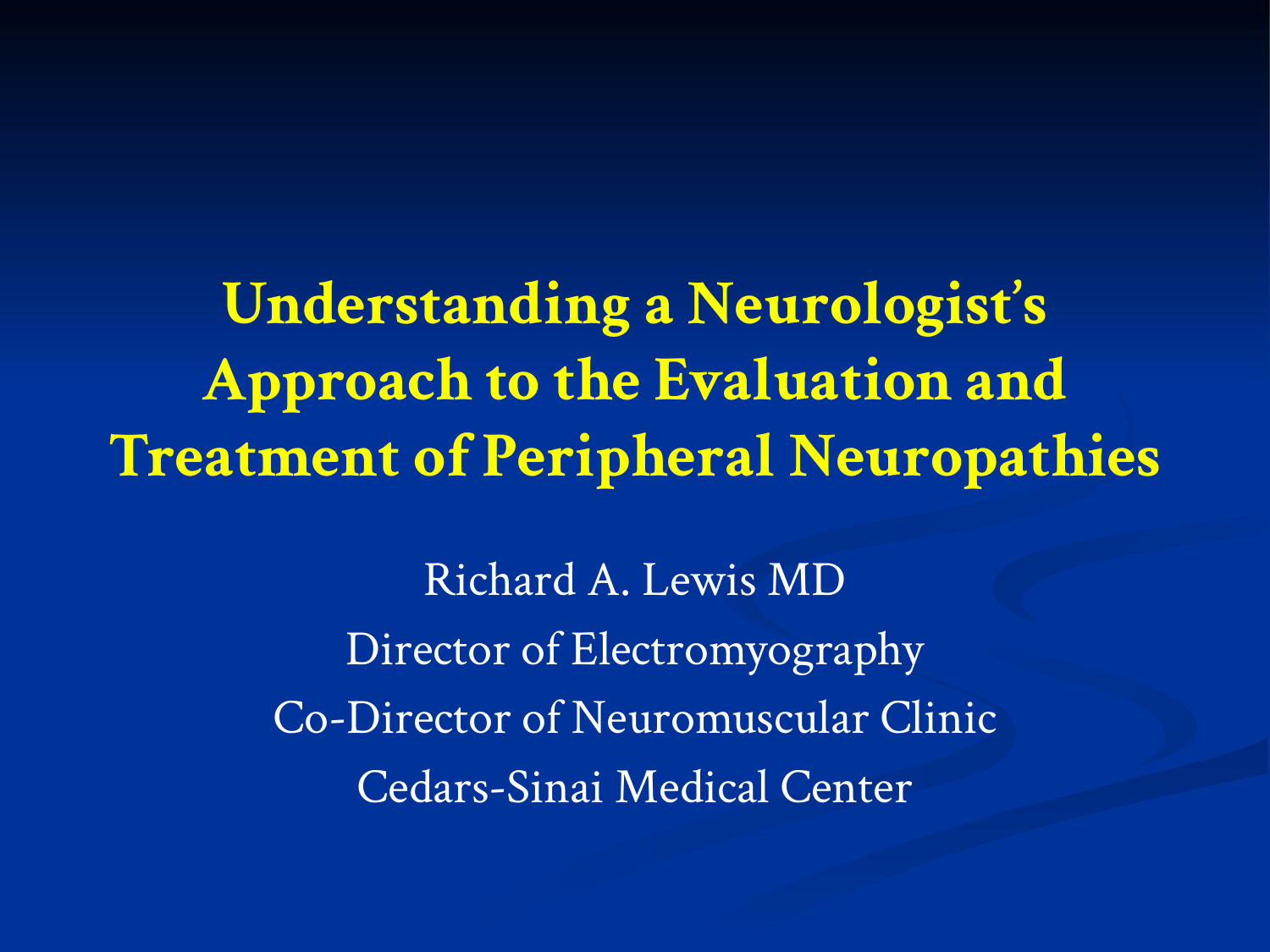

# Understanding a Neurologist’s Approach to the Evaluation and Treatment of Peripheral Neuropathies
Richard A. Lewis MD
Director of Electromyography
Co-Director of Neuromuscular Clinic
Cedars-Sinai Medical Center